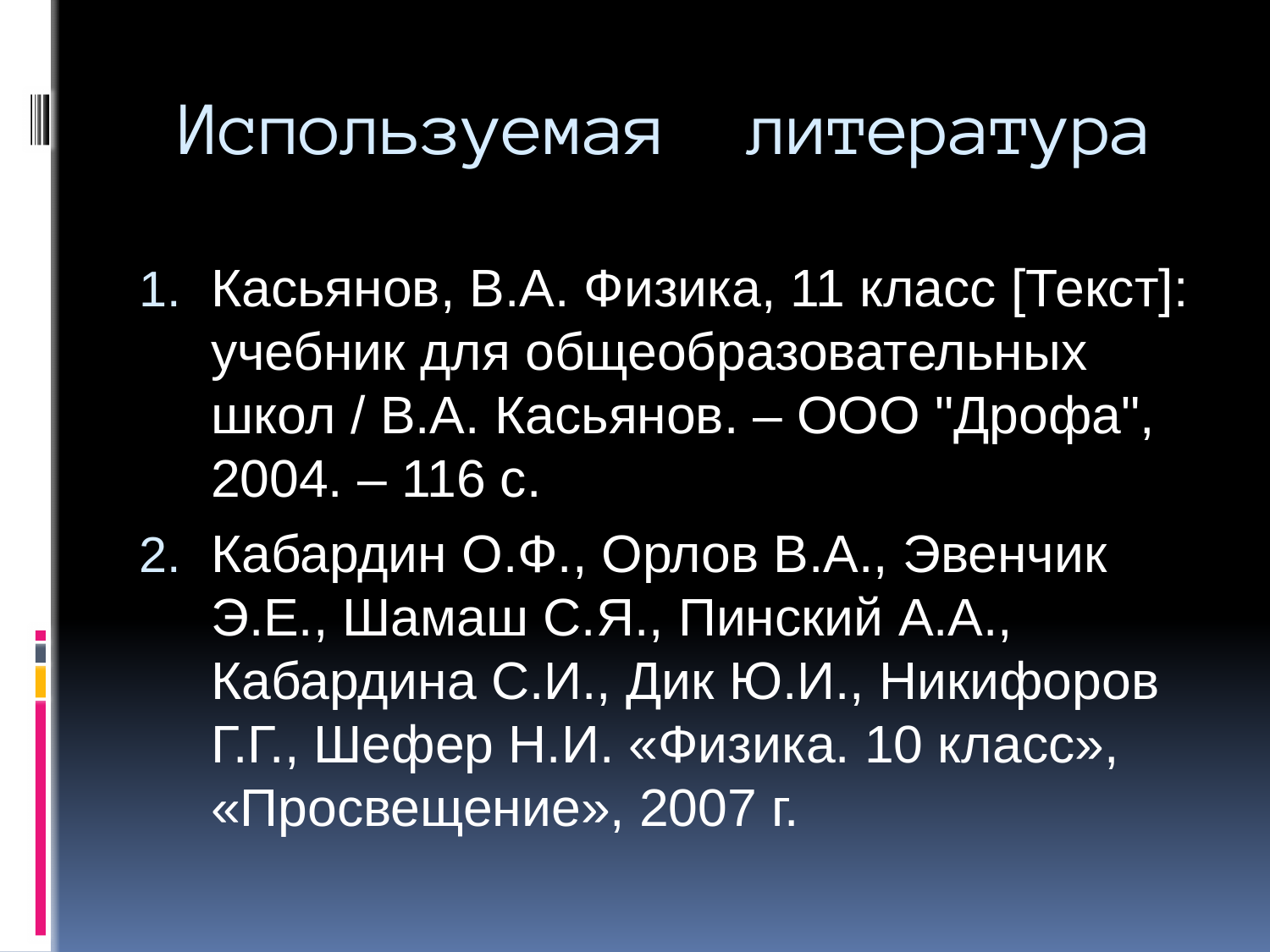

# Используемая  литература
Касьянов, В.А. Физика, 11 класс [Текст]: учебник для общеобразовательных школ / В.А. Касьянов. – ООО "Дрофа", 2004. – 116 с.
Кабардин О.Ф., Орлов В.А., Эвенчик Э.Е., Шамаш С.Я., Пинский А.А., Кабардина С.И., Дик Ю.И., Никифоров Г.Г., Шефер Н.И. «Физика. 10 класс», «Просвещение», 2007 г.